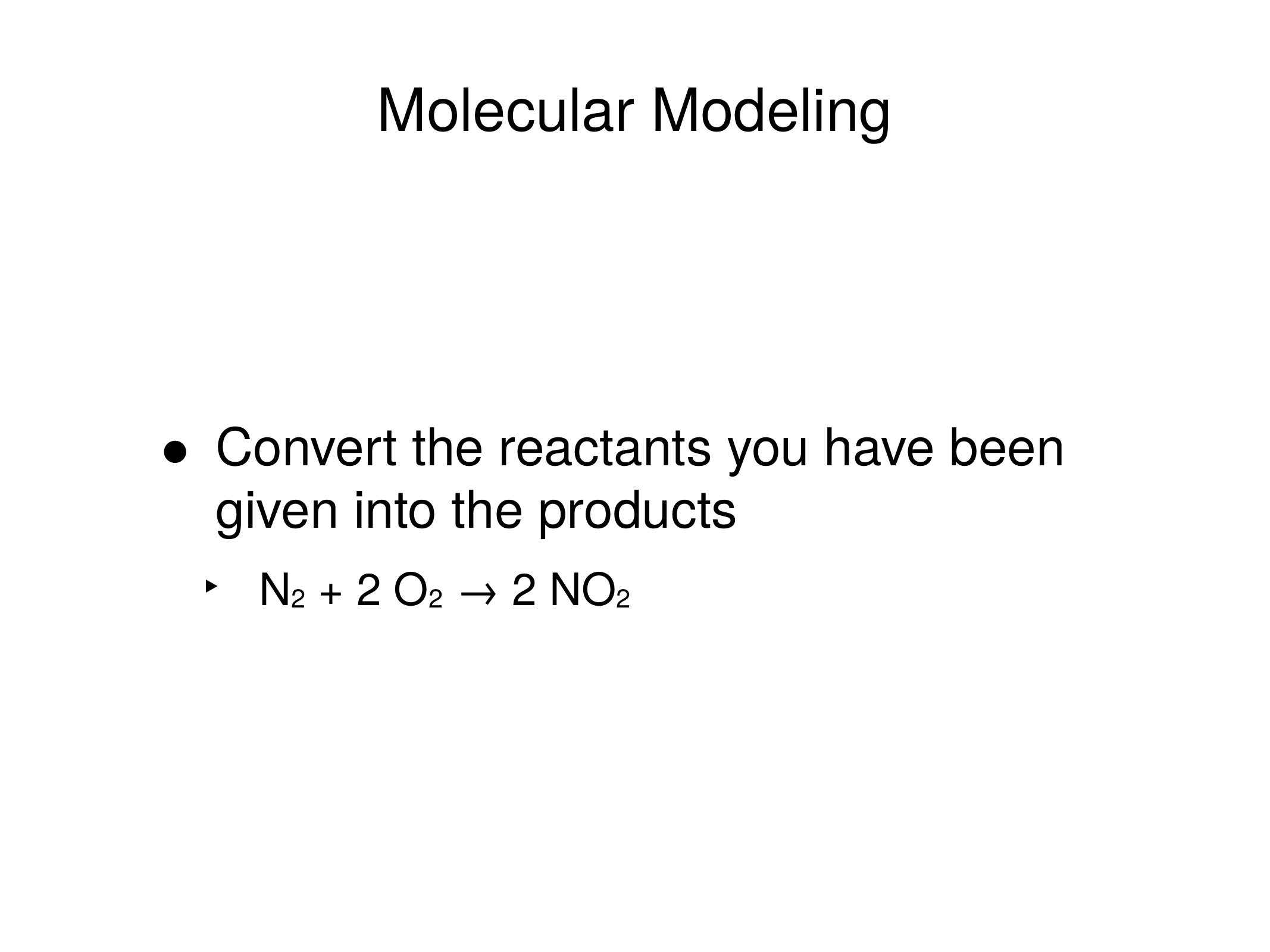

# Molecular Modeling
Convert the reactants you have been given into the products
N2 + 2 O2 → 2 NO2